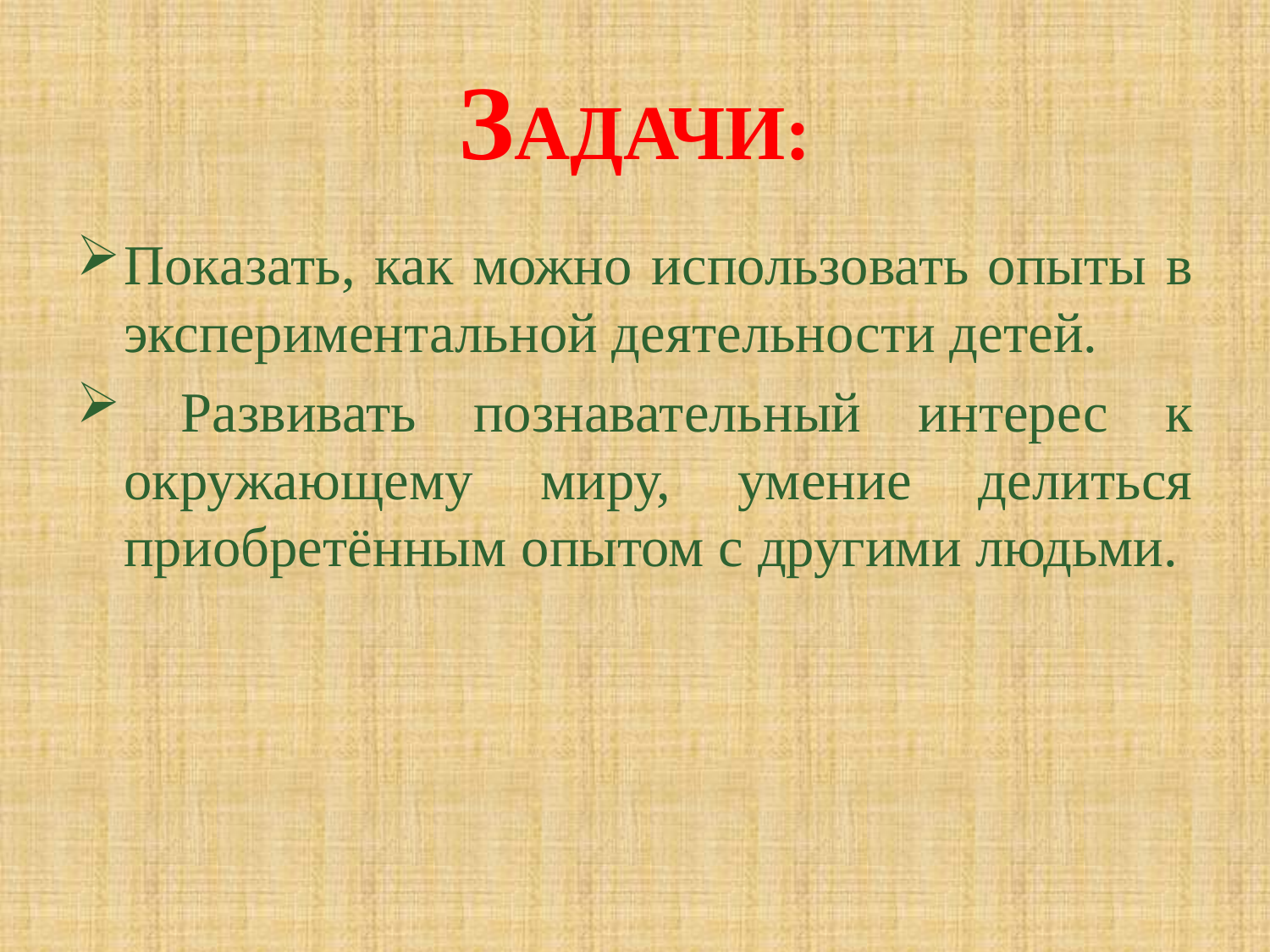

# ЗАДАЧИ:
Показать, как можно использовать опыты в экспериментальной деятельности детей.
 Развивать познавательный интерес к окружающему миру, умение делиться приобретённым опытом с другими людьми.